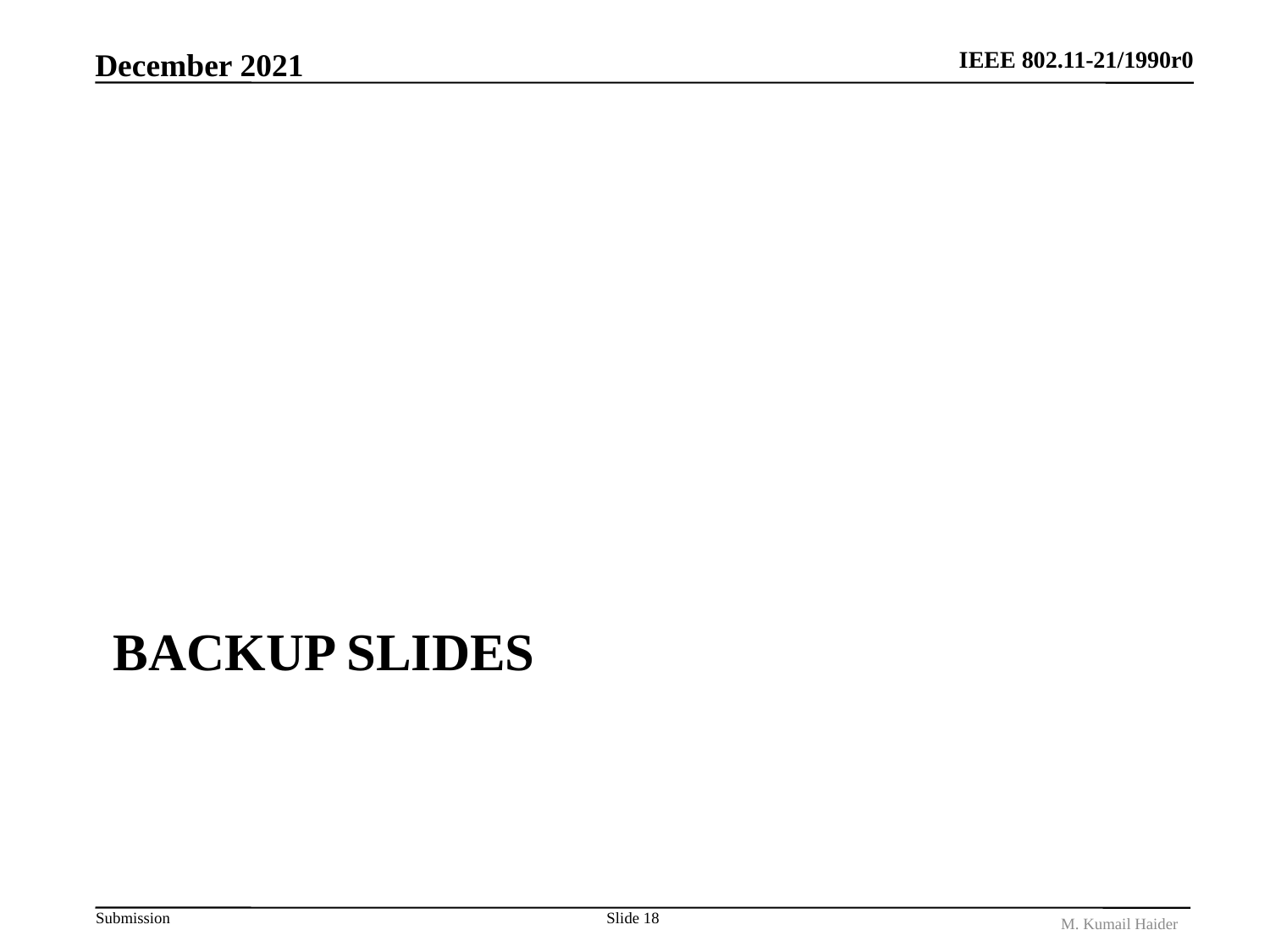

December 2021
# Backup Slides
Slide 18
M. Kumail Haider